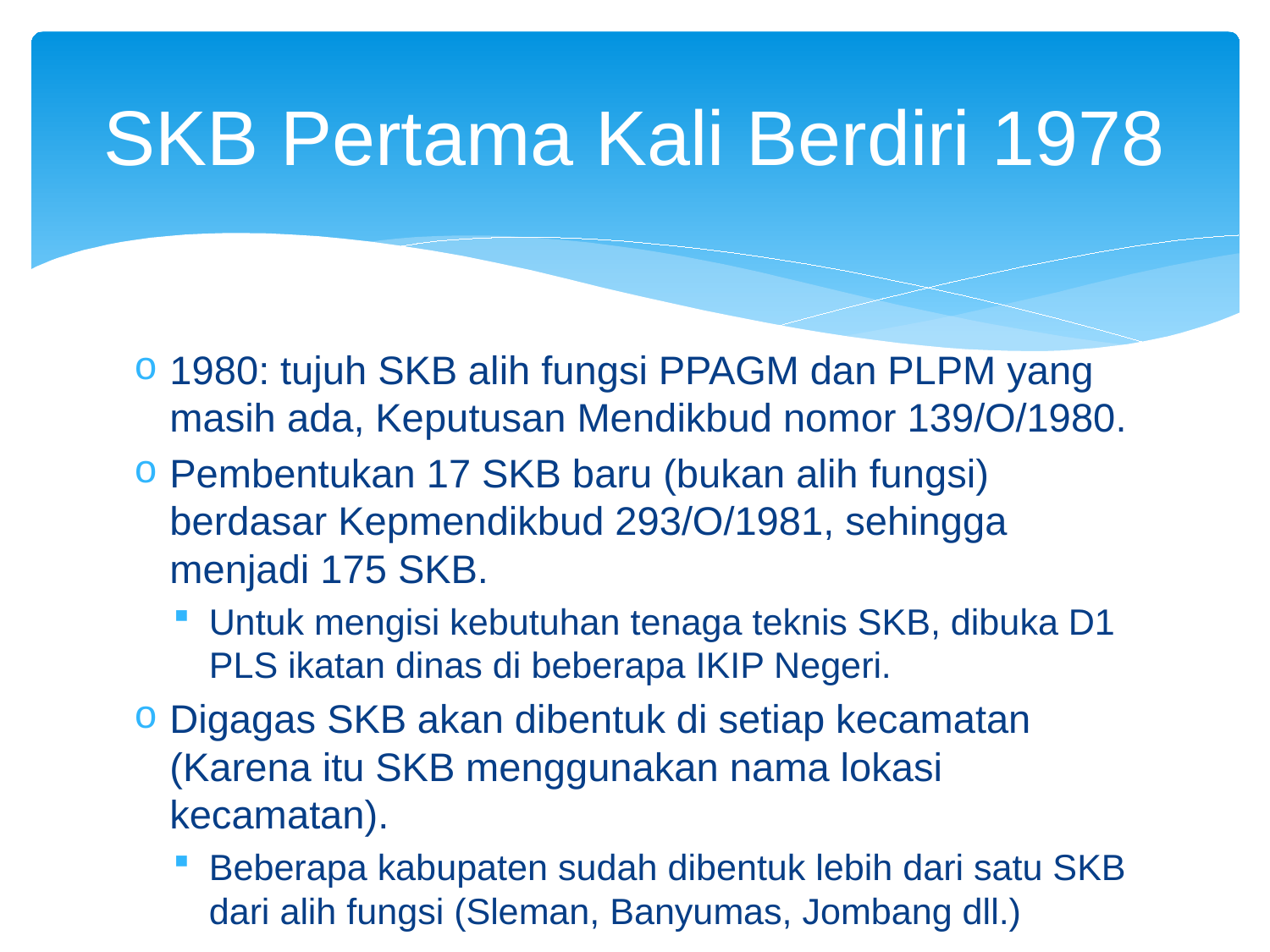

# SKB Pertama Kali Berdiri 1978
1980: tujuh SKB alih fungsi PPAGM dan PLPM yang masih ada, Keputusan Mendikbud nomor 139/O/1980.
Pembentukan 17 SKB baru (bukan alih fungsi) berdasar Kepmendikbud 293/O/1981, sehingga menjadi 175 SKB.
Untuk mengisi kebutuhan tenaga teknis SKB, dibuka D1 PLS ikatan dinas di beberapa IKIP Negeri.
Digagas SKB akan dibentuk di setiap kecamatan (Karena itu SKB menggunakan nama lokasi kecamatan).
Beberapa kabupaten sudah dibentuk lebih dari satu SKB dari alih fungsi (Sleman, Banyumas, Jombang dll.)